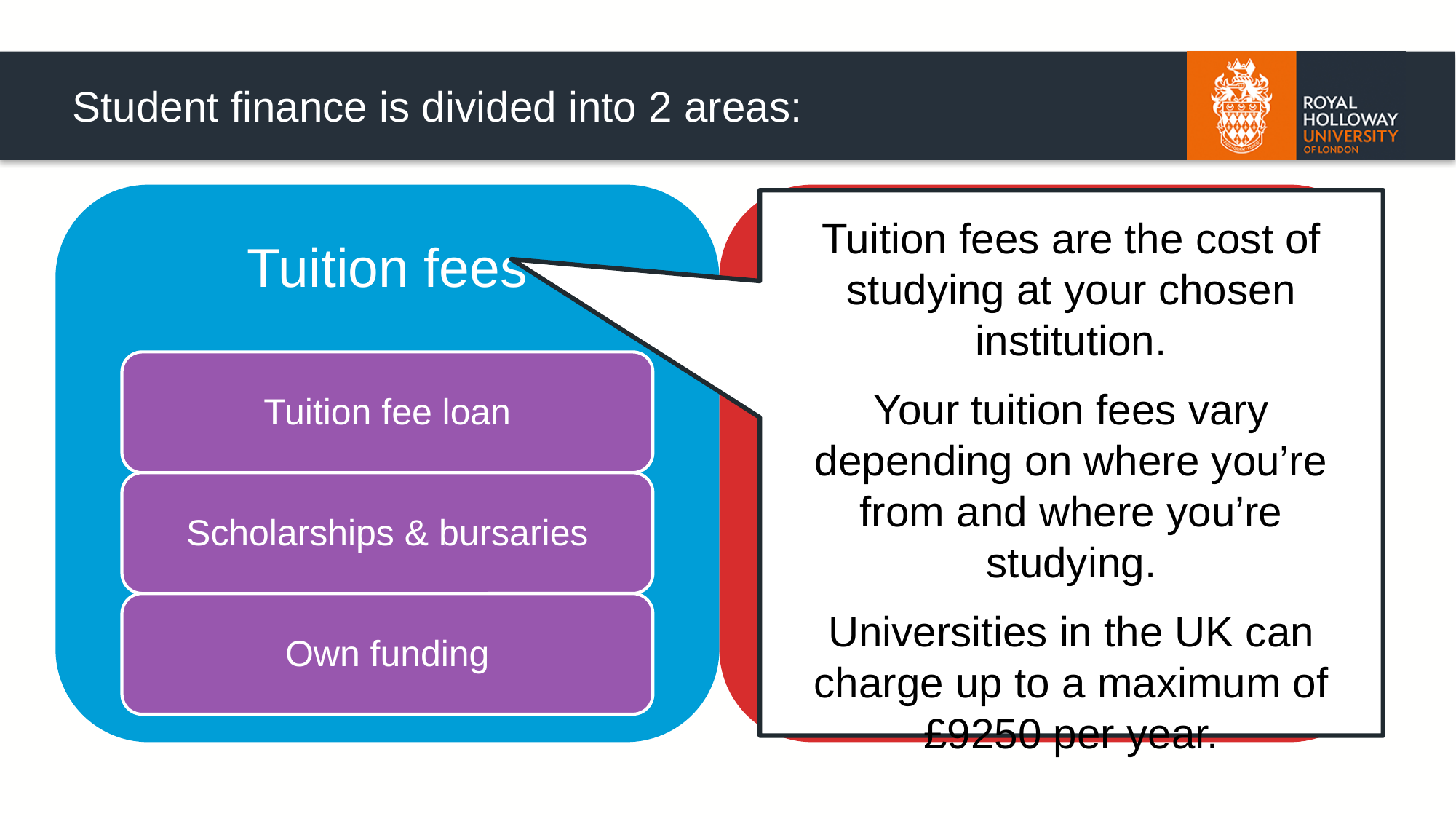

# Student finance is divided into 2 areas:
Tuition fees
Maintenance loan
Tuition fee loan
Scholarships & bursaries
Own funding
Own funding
Tuition fees are the cost of studying at your chosen institution.
Your tuition fees vary depending on where you’re from and where you’re studying.
Universities in the UK can charge up to a maximum of £9250 per year.